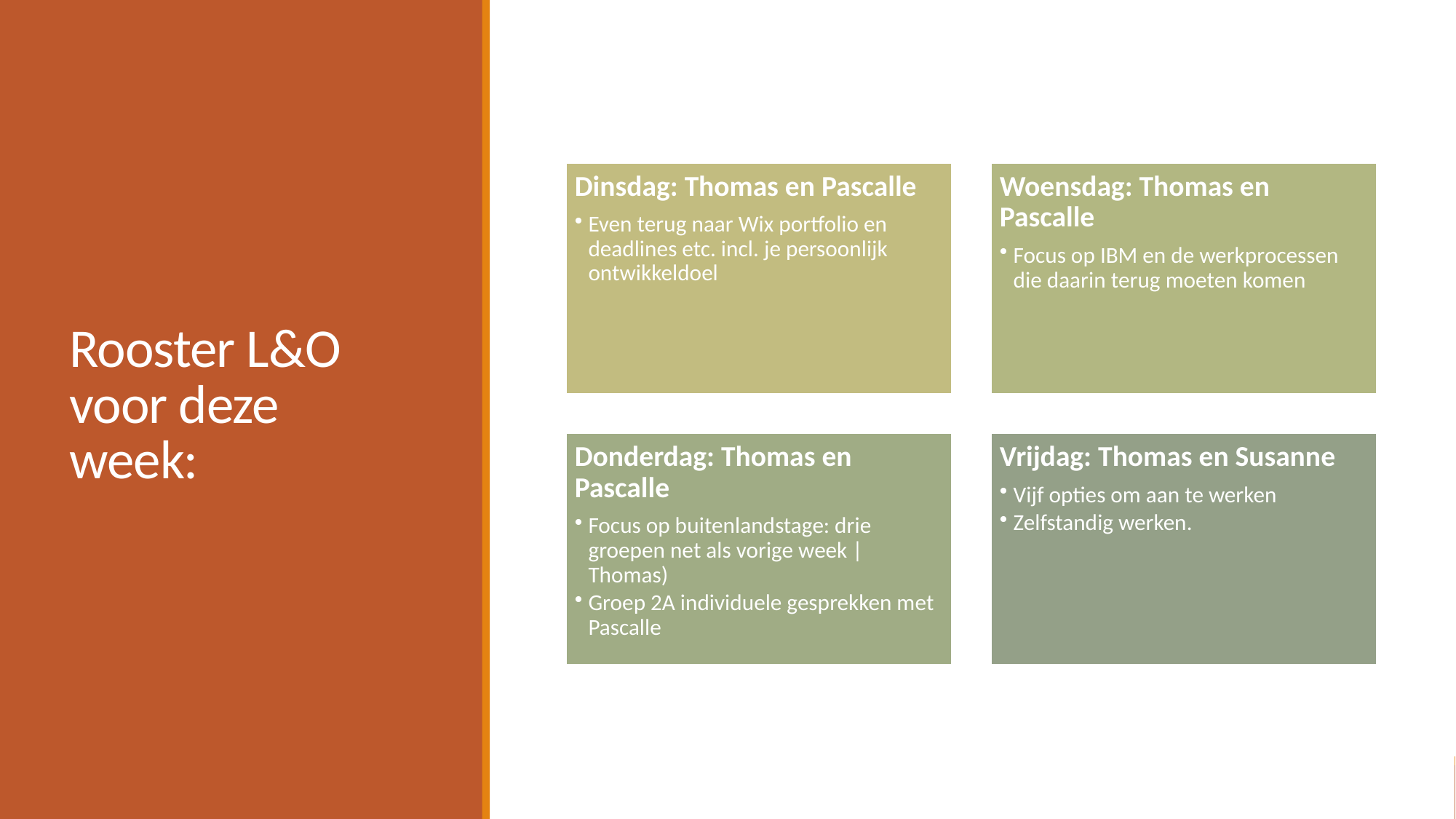

# Rooster L&O voor deze week:
Dinsdag: Thomas en Pascalle
Even terug naar Wix portfolio en deadlines etc. incl. je persoonlijk ontwikkeldoel
Woensdag: Thomas en Pascalle
Focus op IBM en de werkprocessen die daarin terug moeten komen
Donderdag: Thomas en Pascalle
Focus op buitenlandstage: drie groepen net als vorige week | Thomas)
Groep 2A individuele gesprekken met Pascalle
Vrijdag: Thomas en Susanne
Vijf opties om aan te werken
Zelfstandig werken.